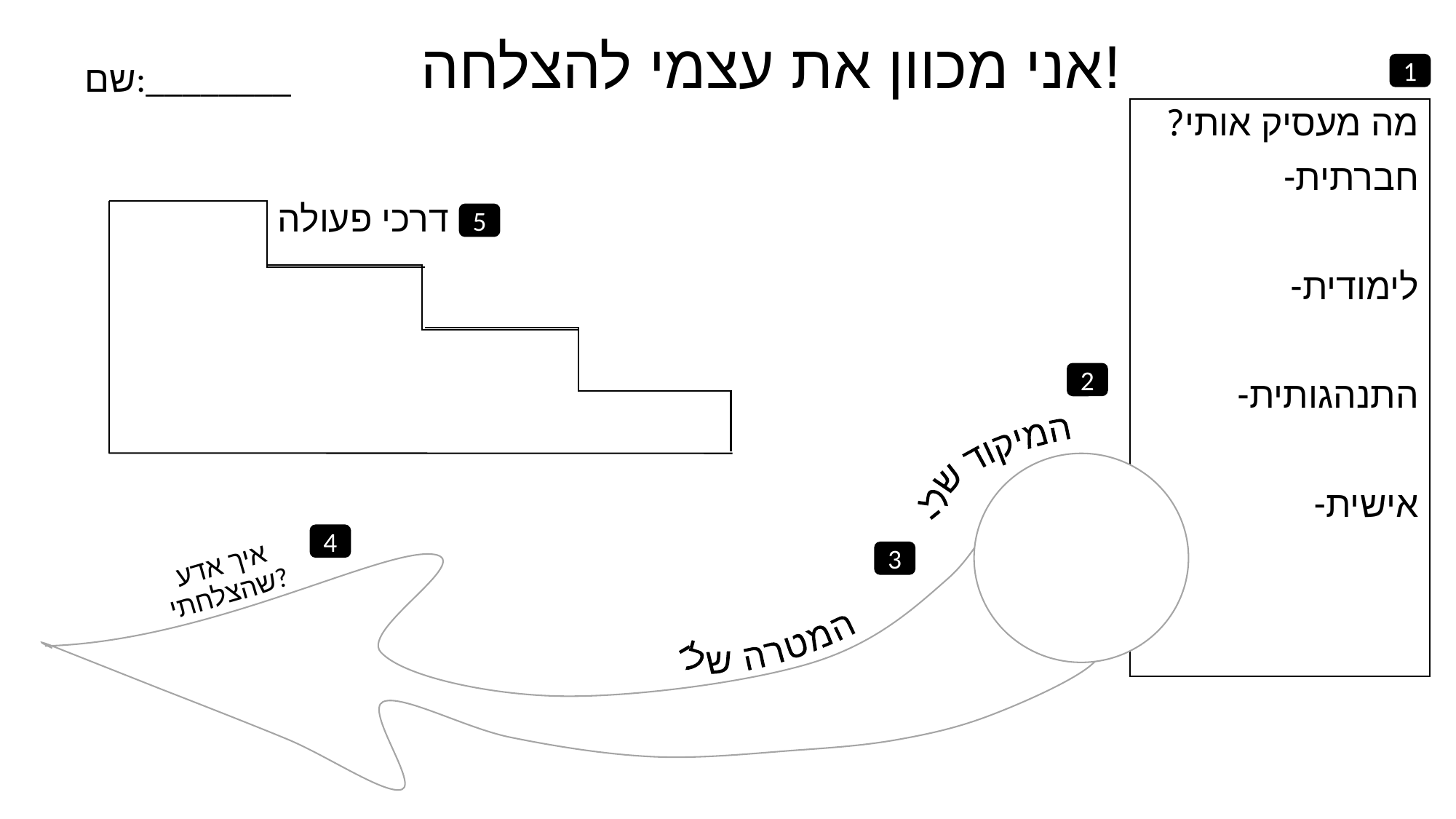

# אני מכוון את עצמי להצלחה!
1
שם:________
מה מעסיק אותי?
חברתית-

לימודית-

התנהגותית-

אישית-
דרכי פעולה
5
2
המיקוד שלי

4
3
איך אדע שהצלחתי?
המטרה שלי